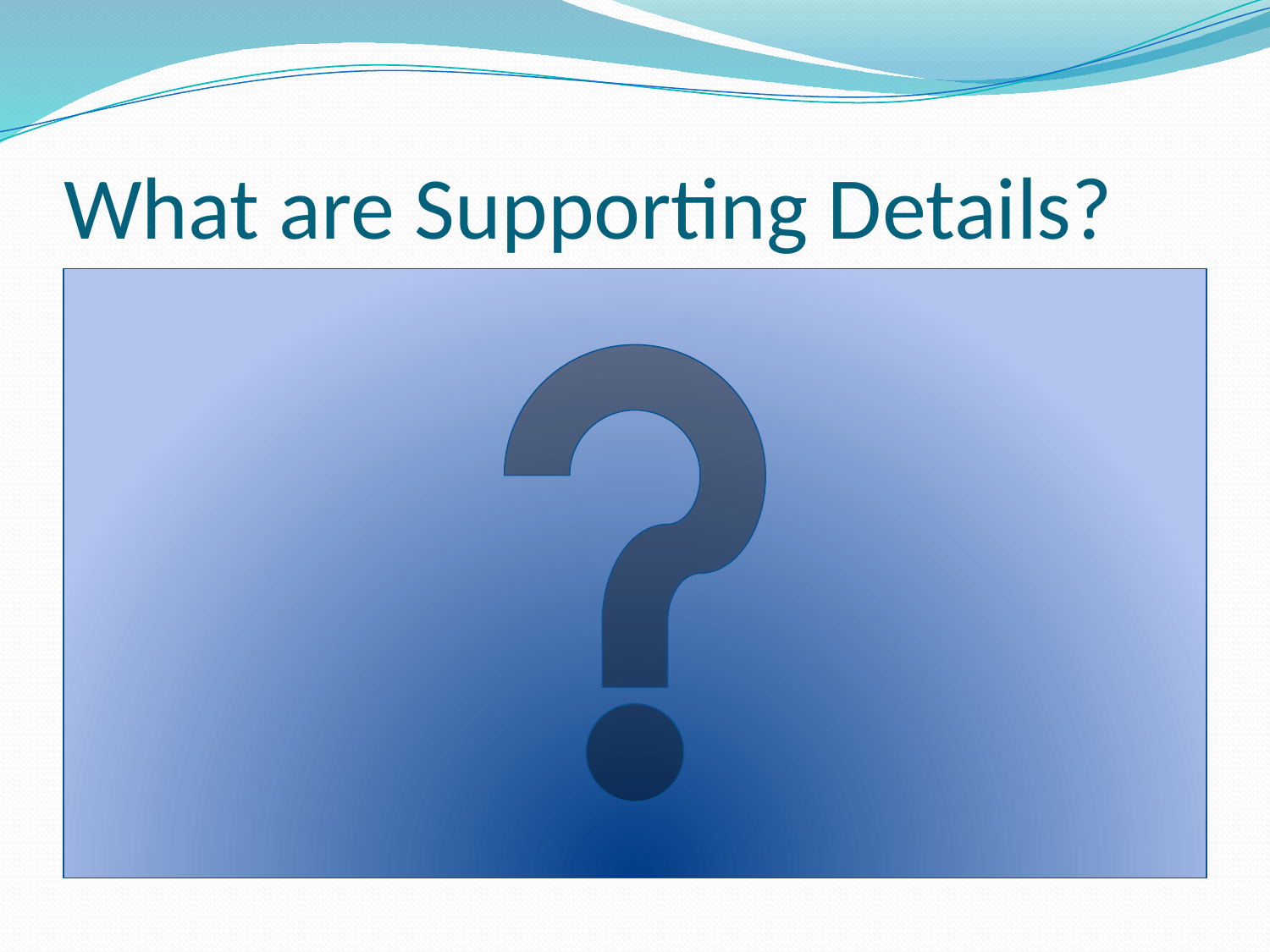

# What are Supporting Details?
They are small pieces of information in the paragraph that tell more about the main idea.